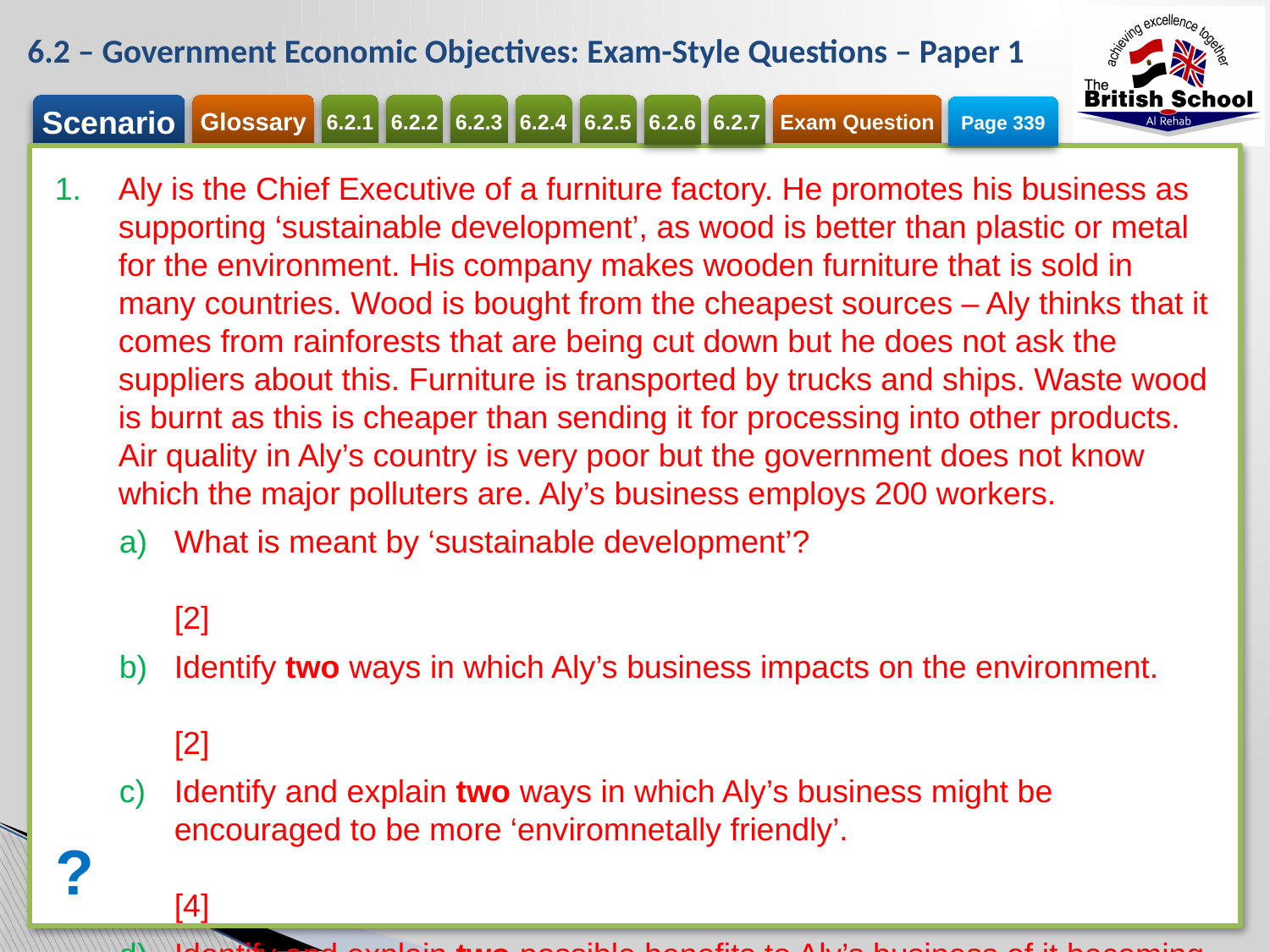

# 6.2 – Government Economic Objectives: Exam-Style Questions – Paper 1
Page 339
Aly is the Chief Executive of a furniture factory. He promotes his business as supporting ‘sustainable development’, as wood is better than plastic or metal for the environment. His company makes wooden furniture that is sold in many countries. Wood is bought from the cheapest sources – Aly thinks that it comes from rainforests that are being cut down but he does not ask the suppliers about this. Furniture is transported by trucks and ships. Waste wood is burnt as this is cheaper than sending it for processing into other products. Air quality in Aly’s country is very poor but the government does not know which the major polluters are. Aly’s business employs 200 workers.
What is meant by ‘sustainable development’?	[2]
Identify two ways in which Aly’s business impacts on the environment.	[2]
Identify and explain two ways in which Aly’s business might be encouraged to be more ‘enviromnetally friendly’.	[4]
Identify and explain two possible benefits to Aly’s business of it becoming more environmentally friendly’.	[6]
Do you think it is right for Aly to promote his business as a supporter of ‘sustainable development’? Justify your answer.	[6]
?